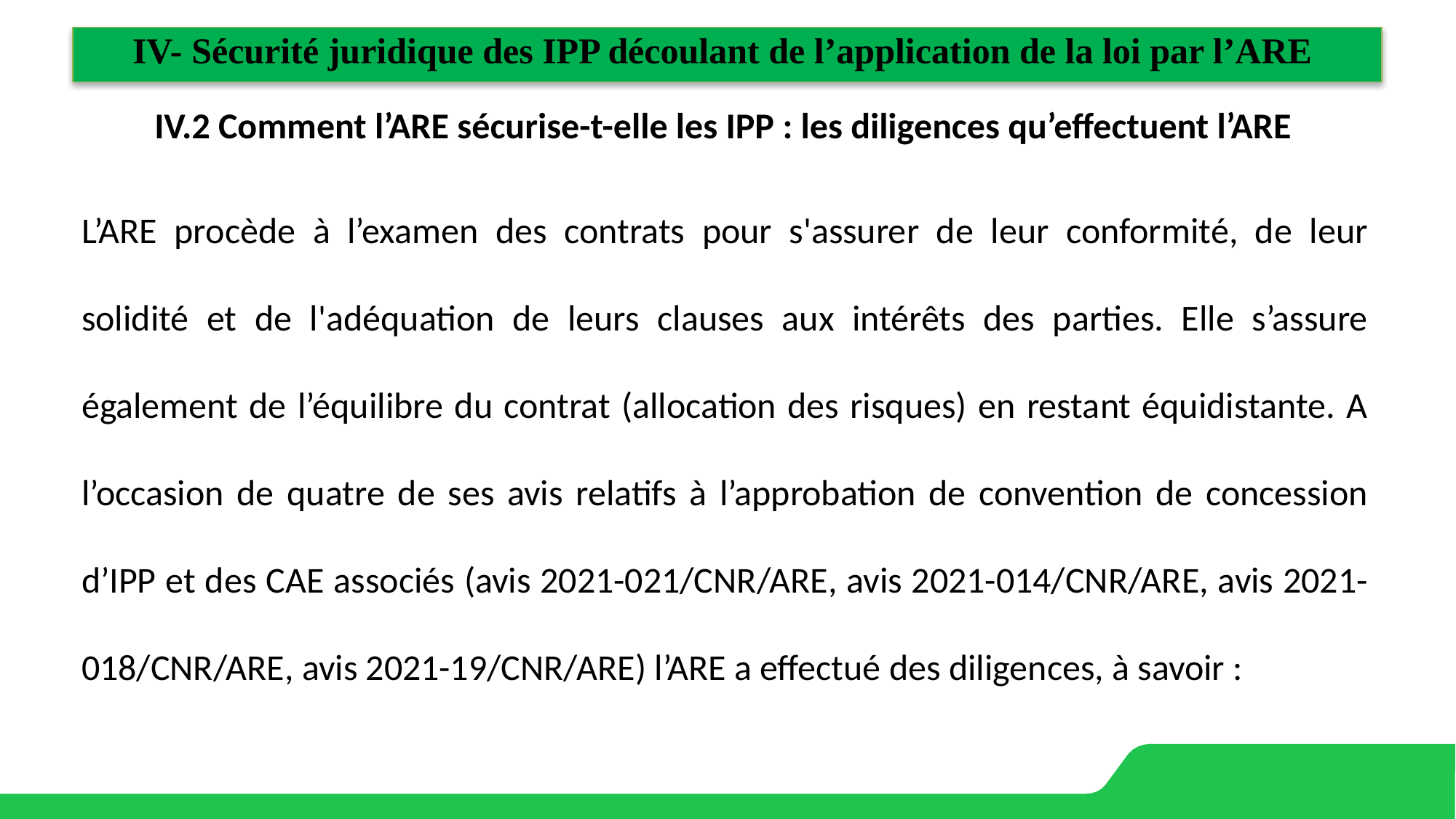

# IV- Sécurité juridique des IPP découlant de l’application de la loi par l’ARE
IV.2 Comment l’ARE sécurise-t-elle les IPP : les diligences qu’effectuent l’ARE
L’ARE procède à l’examen des contrats pour s'assurer de leur conformité, de leur solidité et de l'adéquation de leurs clauses aux intérêts des parties. Elle s’assure également de l’équilibre du contrat (allocation des risques) en restant équidistante. A l’occasion de quatre de ses avis relatifs à l’approbation de convention de concession d’IPP et des CAE associés (avis 2021-021/CNR/ARE, avis 2021-014/CNR/ARE, avis 2021-018/CNR/ARE, avis 2021-19/CNR/ARE) l’ARE a effectué des diligences, à savoir :